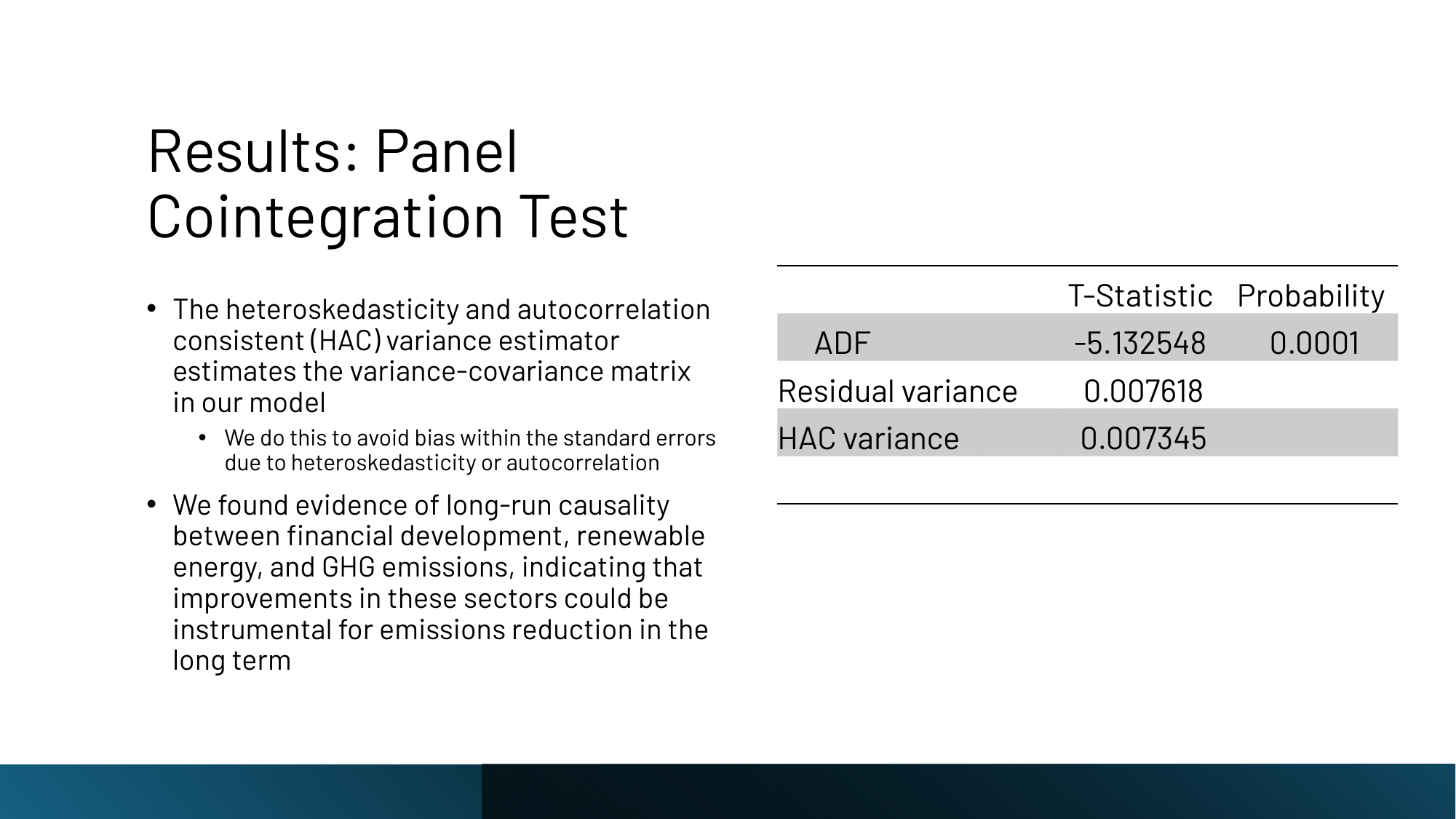

# Results: Panel Cointegration Test
|  |  |  | T-Statistic | Probability |
| --- | --- | --- | --- | --- |
| ADF |  |  | -5.132548 | 0.0001 |
| Residual variance |  |  | 0.007618 |  |
| HAC variance |  |  | 0.007345 |  |
|  |  |  |  |  |
The heteroskedasticity and autocorrelation consistent (HAC) variance estimator estimates the variance-covariance matrix in our model
We do this to avoid bias within the standard errors due to heteroskedasticity or autocorrelation
We found evidence of long-run causality between financial development, renewable energy, and GHG emissions, indicating that improvements in these sectors could be instrumental for emissions reduction in the long term